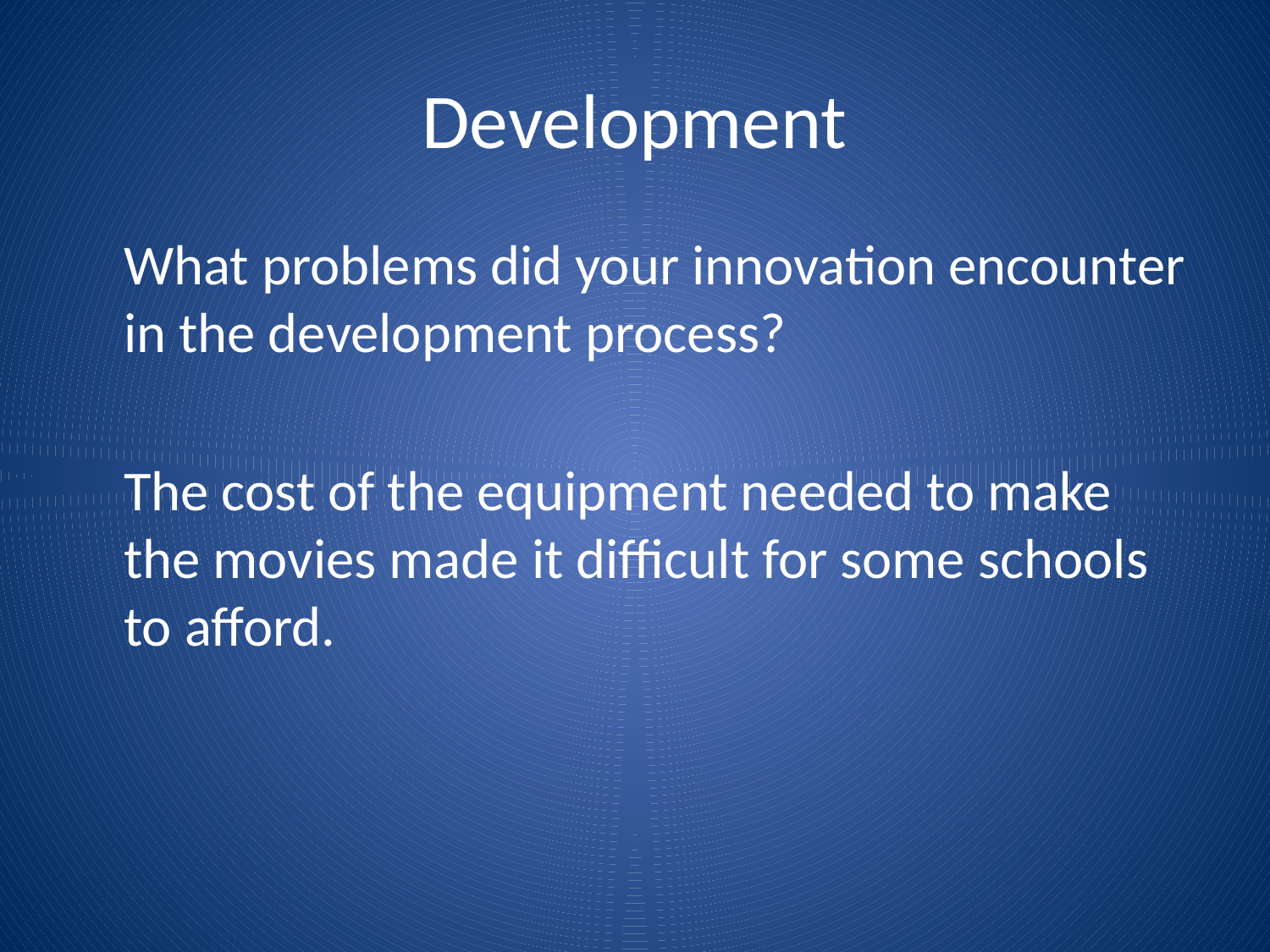

# Development
	What problems did your innovation encounter in the development process?

	The cost of the equipment needed to make the movies made it difficult for some schools to afford.